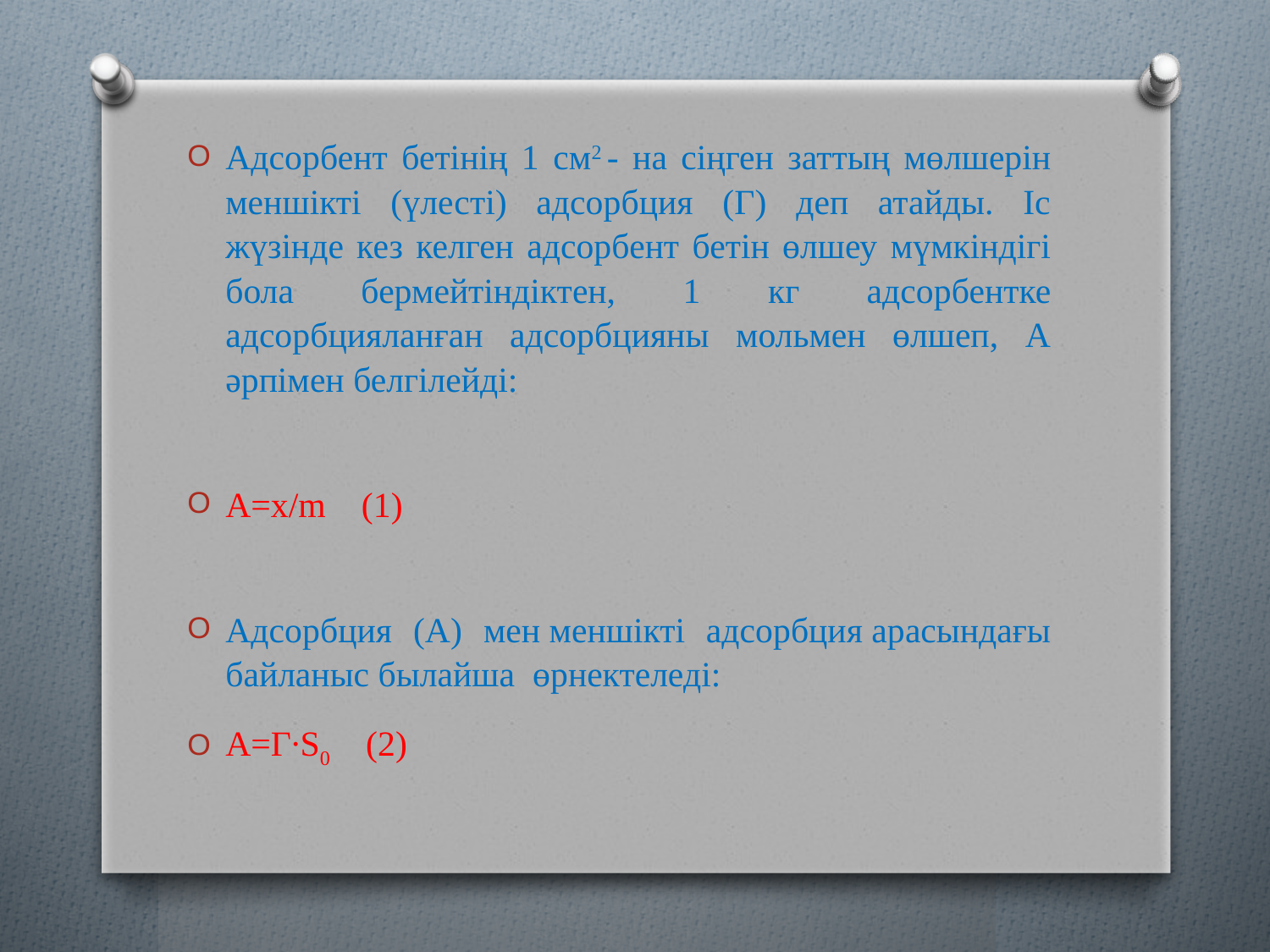

Адсорбент бетінің 1 см2 - на сіңген заттың мөлшерін меншікті (үлесті) адсорбция (Г) деп атайды. Іс жүзінде кез келген адсорбент бетін өлшеу мүмкіндігі бола бермейтіндіктен, 1 кг адсорбентке адсорбцияланған адсорбцияны мольмен өлшеп, А әрпімен белгілейді:

A=x/m    (1)

Адсорбция (А) мен меншікті адсорбция арасындағы байланыс былайша  өрнектеледі:
A=Г∙S0    (2)